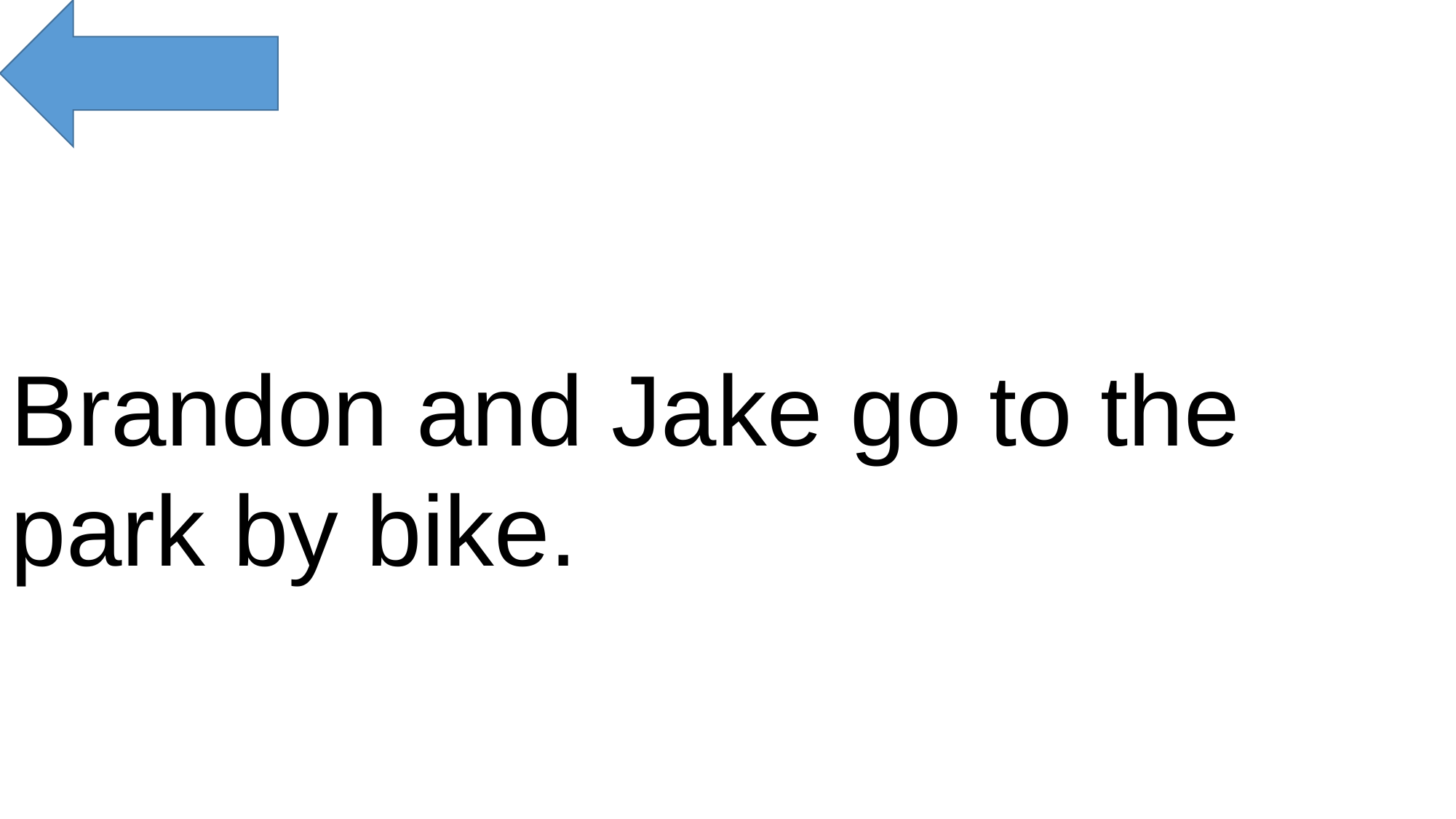

Brandon and Jake go to the park by bike.